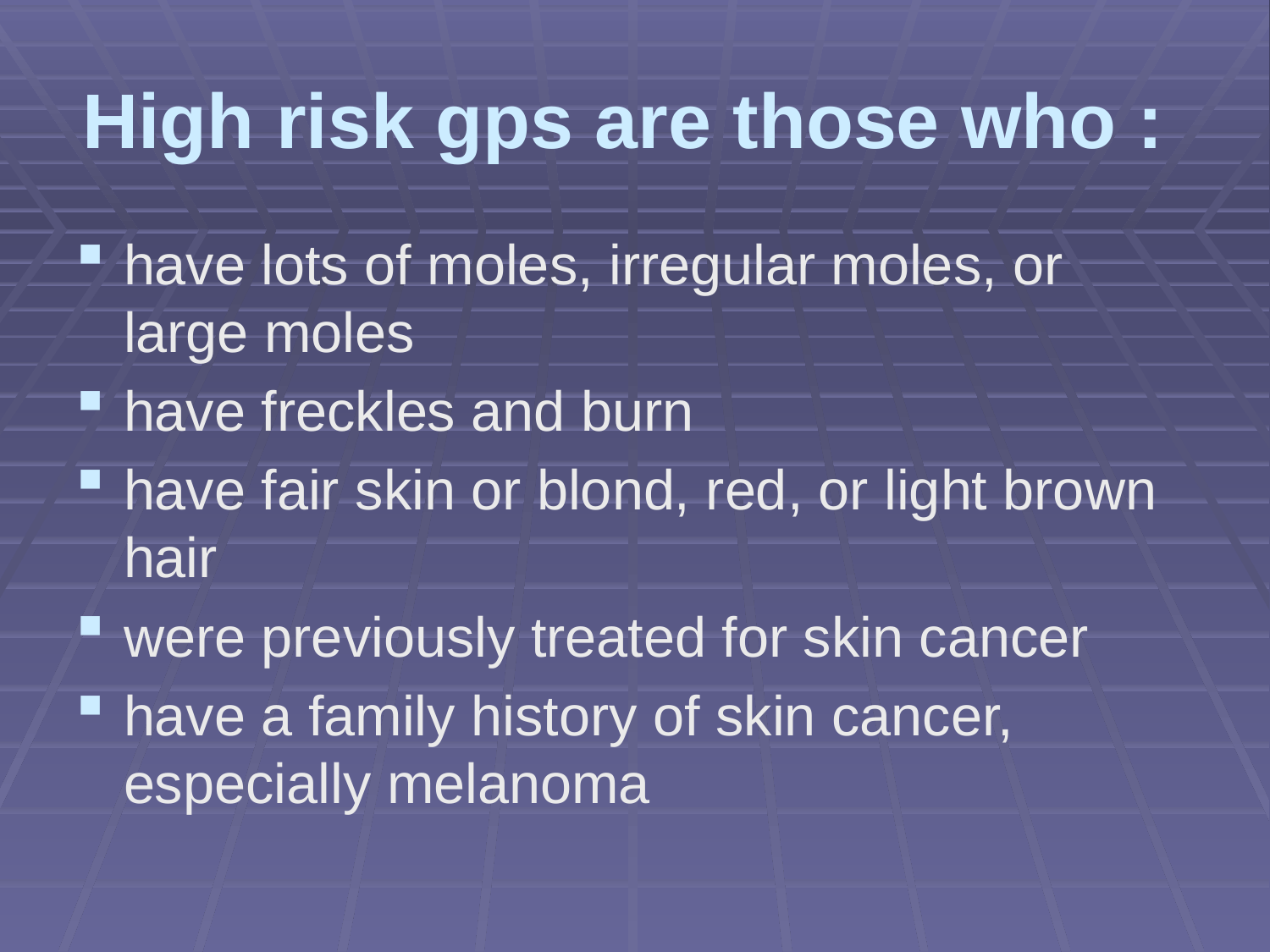

# High risk gps are those who :
have lots of moles, irregular moles, or large moles
have freckles and burn
have fair skin or blond, red, or light brown hair
were previously treated for skin cancer
have a family history of skin cancer, especially melanoma